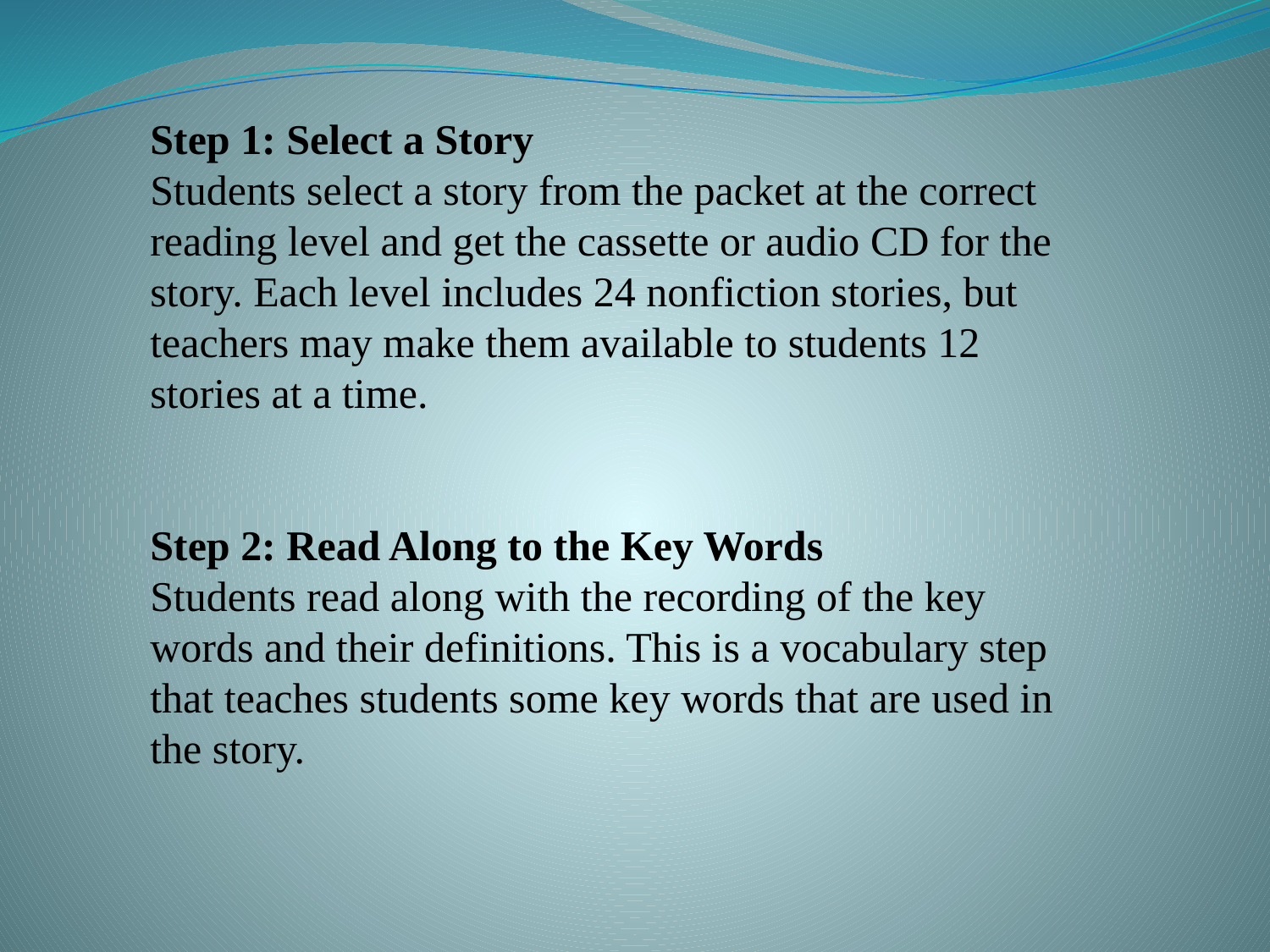

Step 1: Select a Story
Students select a story from the packet at the correct reading level and get the cassette or audio CD for the story. Each level includes 24 nonfiction stories, but teachers may make them available to students 12 stories at a time.

Step 2: Read Along to the Key Words
Students read along with the recording of the key words and their definitions. This is a vocabulary step that teaches students some key words that are used in the story.